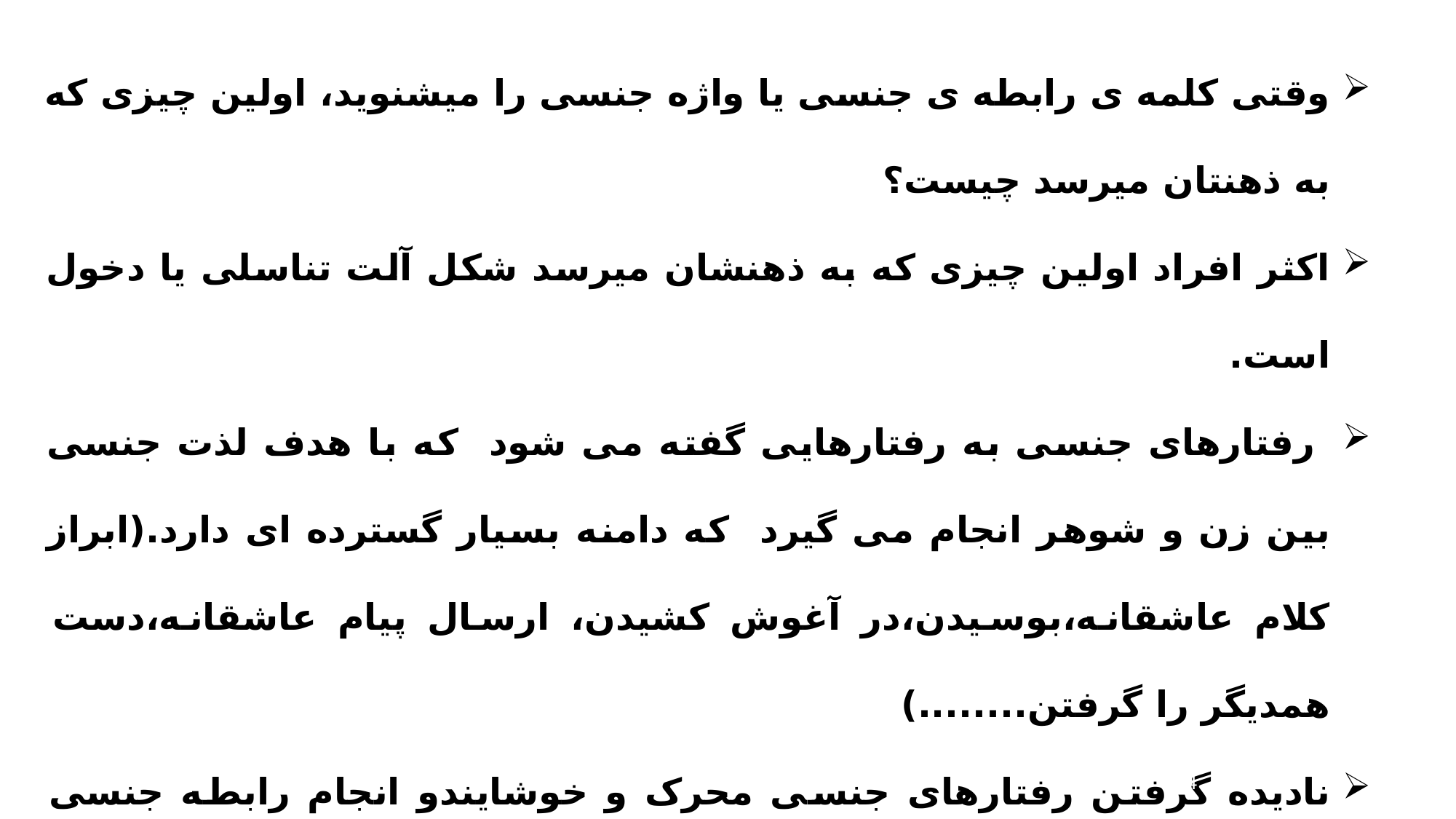

وقتی کلمه ی رابطه ی جنسی یا واژه جنسی را میشنوید، اولین چیزی که به ذهنتان میرسد چیست؟
اکثر افراد اولین چیزی که به ذهنشان میرسد شکل آلت تناسلی یا دخول است.
 رفتارهای جنسی به رفتارهایی گفته می شود  که با هدف لذت جنسی بین زن و شوهر انجام می گیرد  که دامنه بسیار گسترده ای دارد.(ابراز کلام عاشقانه،بوسیدن،در آغوش کشیدن، ارسال پیام عاشقانه،دست همدیگر را گرفتن........)
نادیده گرفتن رفتارهای جنسی محرک و خوشایندو انجام رابطه جنسی صرفا به منظور دخول باعث روزمرگی جنسی می شود که به مرور لذت رابطه را کمرنگ نموده و ان را تبدیل به یک وظیفه و اجبار می کند.
4